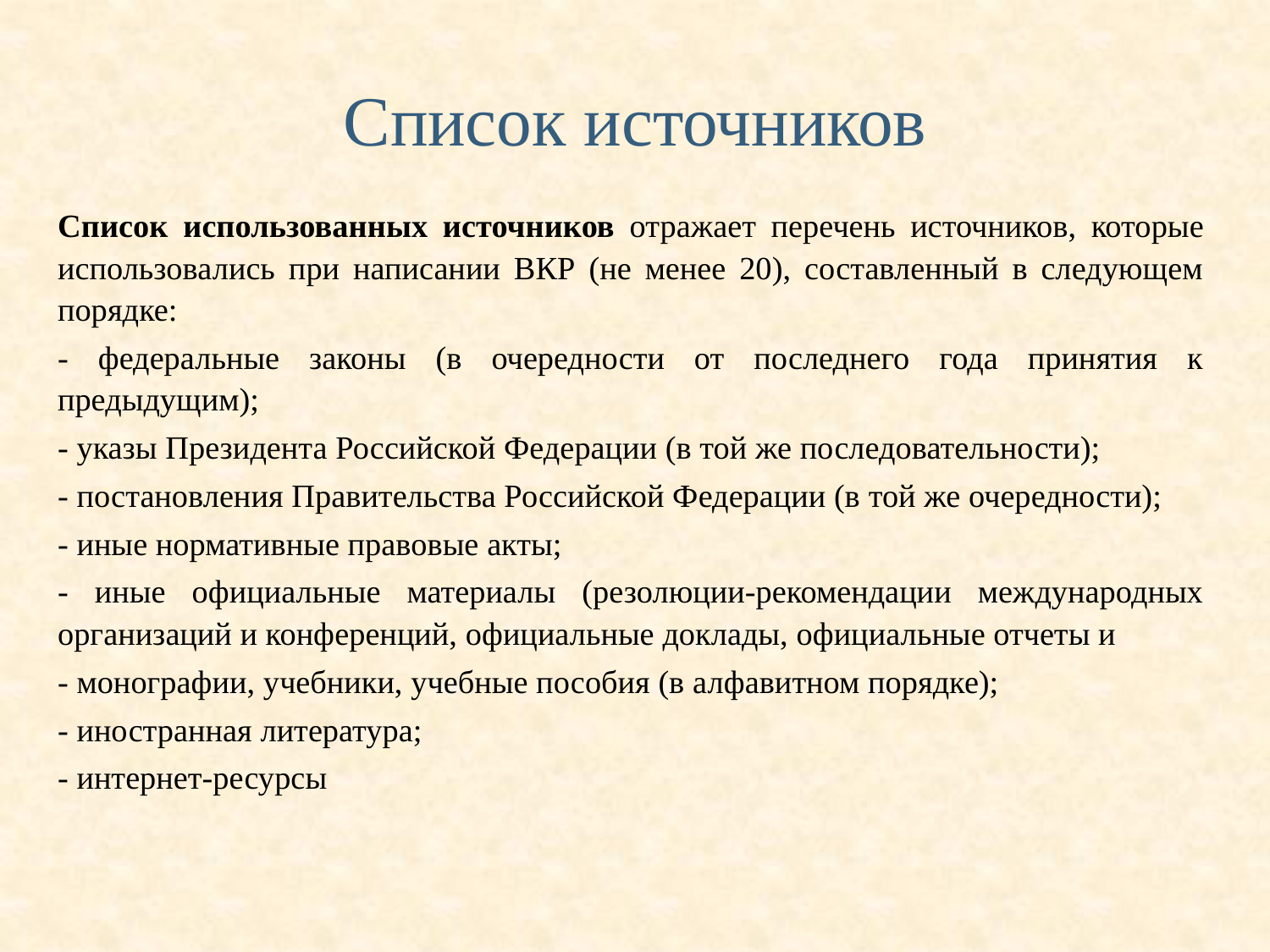

# Список источников
Список использованных источников отражает перечень источников, которые использовались при написании ВКР (не менее 20), составленный в следующем порядке:
- федеральные законы (в очередности от последнего года принятия к предыдущим);
- указы Президента Российской Федерации (в той же последовательности);
- постановления Правительства Российской Федерации (в той же очередности);
- иные нормативные правовые акты;
- иные официальные материалы (резолюции-рекомендации международных организаций и конференций, официальные доклады, официальные отчеты и
- монографии, учебники, учебные пособия (в алфавитном порядке);
- иностранная литература;
- интернет-ресурсы